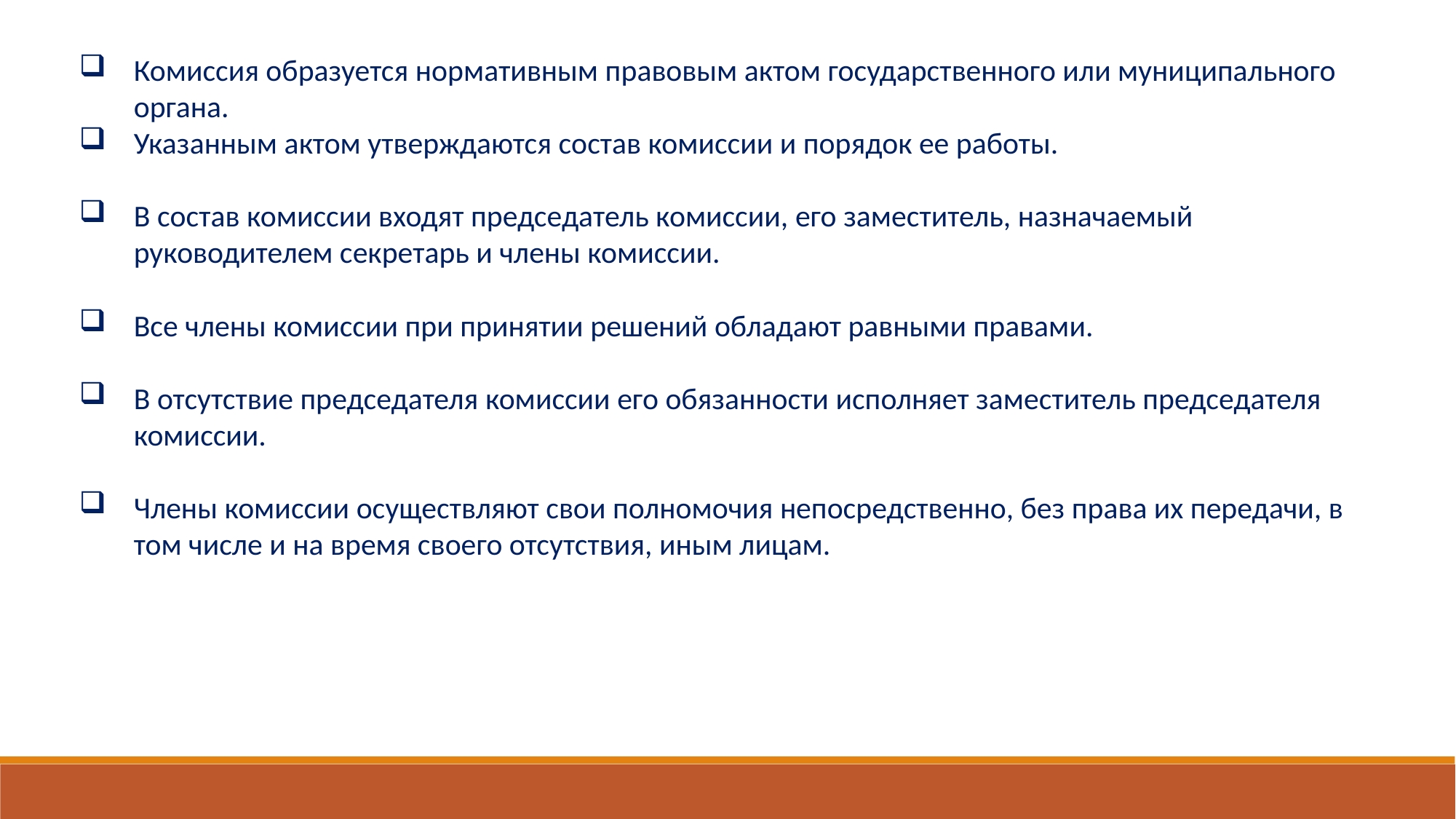

Комиссия образуется нормативным правовым актом государственного или муниципального органа.
Указанным актом утверждаются состав комиссии и порядок ее работы.

В состав комиссии входят председатель комиссии, его заместитель, назначаемый руководителем секретарь и члены комиссии.

Все члены комиссии при принятии решений обладают равными правами.

В отсутствие председателя комиссии его обязанности исполняет заместитель председателя комиссии.

Члены комиссии осуществляют свои полномочия непосредственно, без права их передачи, в том числе и на время своего отсутствия, иным лицам.